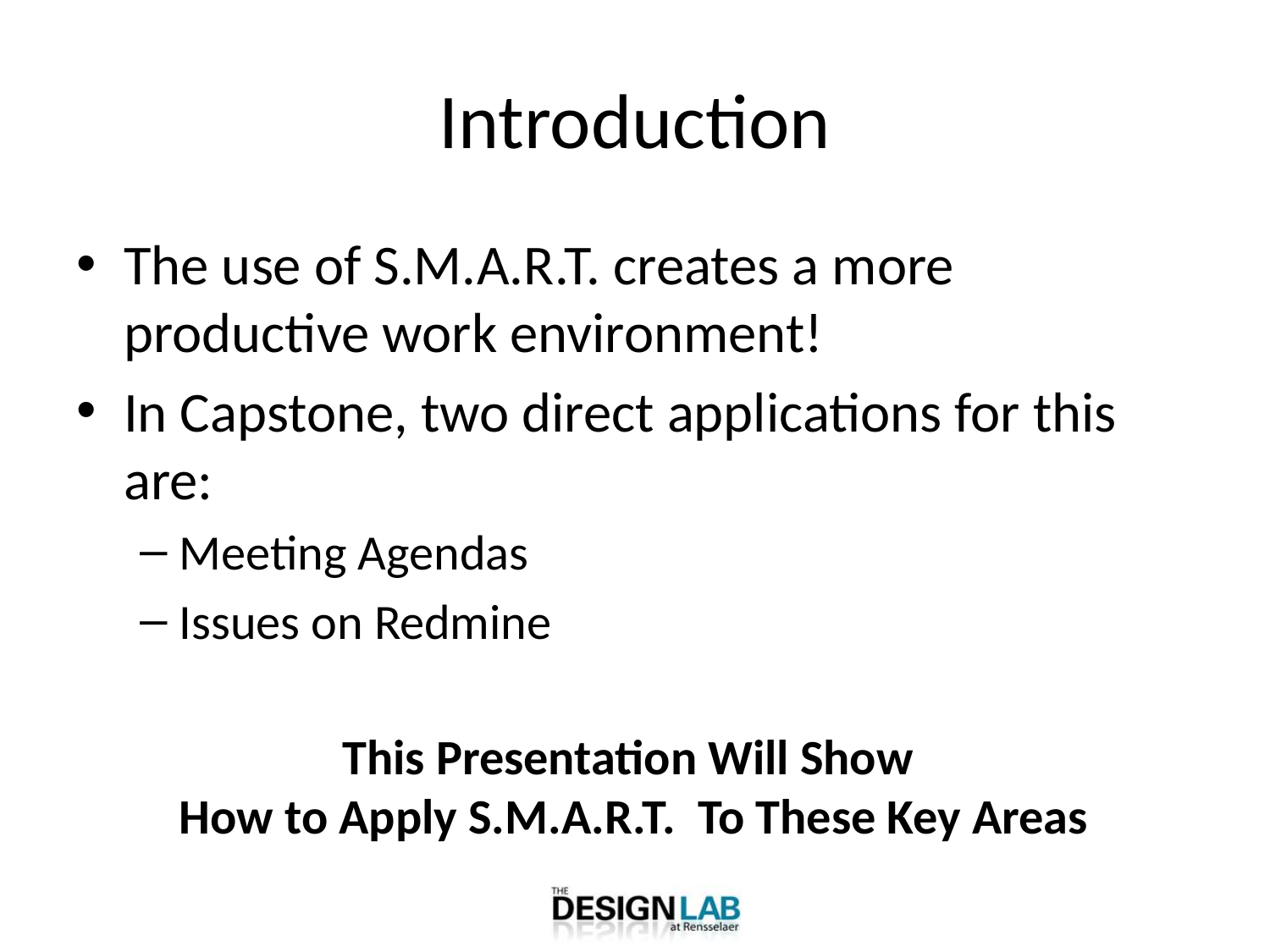

# Introduction
The use of S.M.A.R.T. creates a more productive work environment!
In Capstone, two direct applications for this are:
Meeting Agendas
Issues on Redmine

This Presentation Will Show
How to Apply S.M.A.R.T.  To These Key Areas